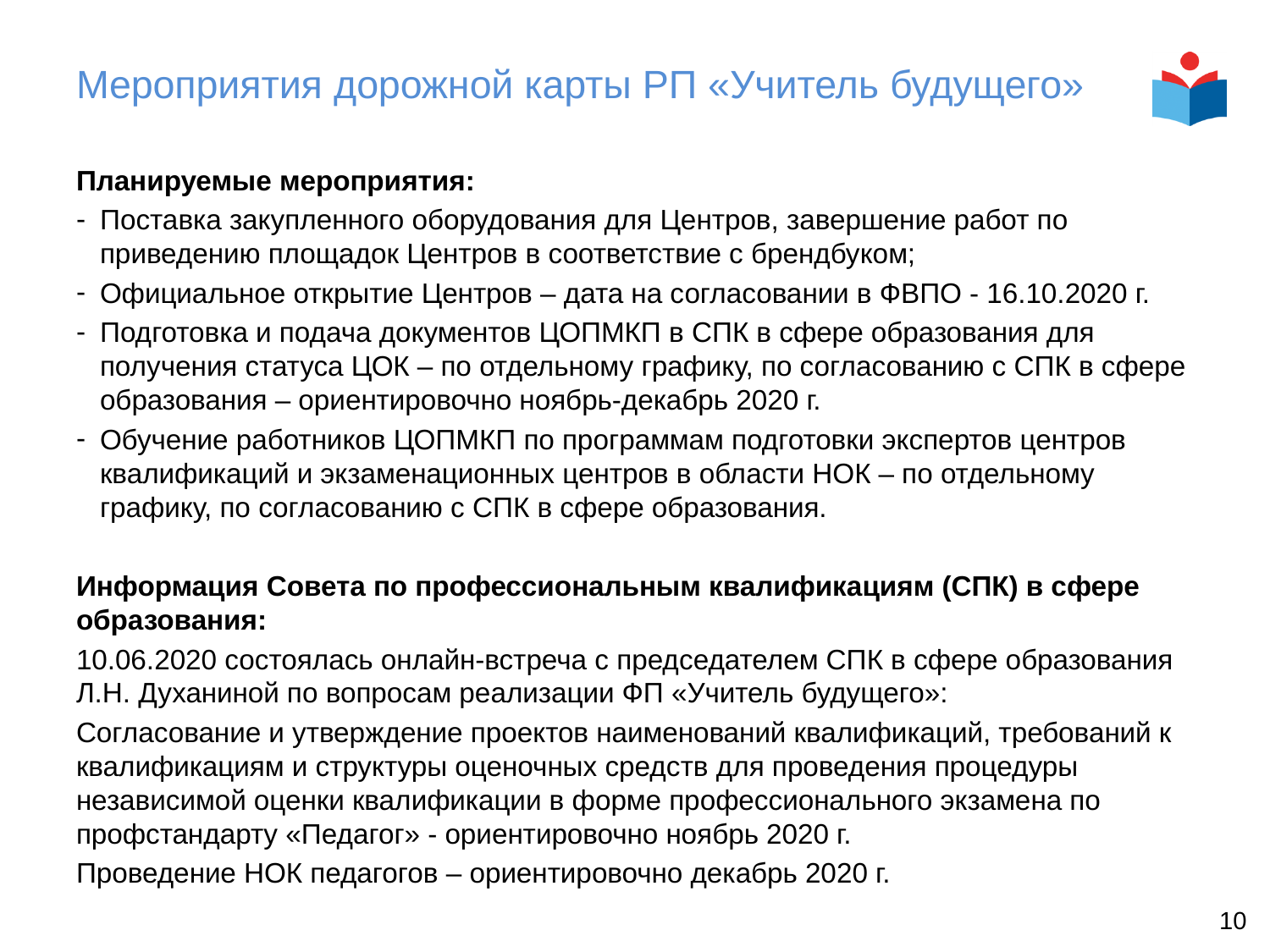

# Мероприятия дорожной карты РП «Учитель будущего»
Планируемые мероприятия:
Поставка закупленного оборудования для Центров, завершение работ по приведению площадок Центров в соответствие с брендбуком;
Официальное открытие Центров – дата на согласовании в ФВПО - 16.10.2020 г.
Подготовка и подача документов ЦОПМКП в СПК в сфере образования для получения статуса ЦОК – по отдельному графику, по согласованию с СПК в сфере образования – ориентировочно ноябрь-декабрь 2020 г.
Обучение работников ЦОПМКП по программам подготовки экспертов центров квалификаций и экзаменационных центров в области НОК – по отдельному графику, по согласованию с СПК в сфере образования.

Информация Совета по профессиональным квалификациям (СПК) в сфере образования:
10.06.2020 состоялась онлайн-встреча с председателем СПК в сфере образования Л.Н. Духаниной по вопросам реализации ФП «Учитель будущего»:
Согласование и утверждение проектов наименований квалификаций, требований к квалификациям и структуры оценочных средств для проведения процедуры независимой оценки квалификации в форме профессионального экзамена по профстандарту «Педагог» - ориентировочно ноябрь 2020 г.
Проведение НОК педагогов – ориентировочно декабрь 2020 г.